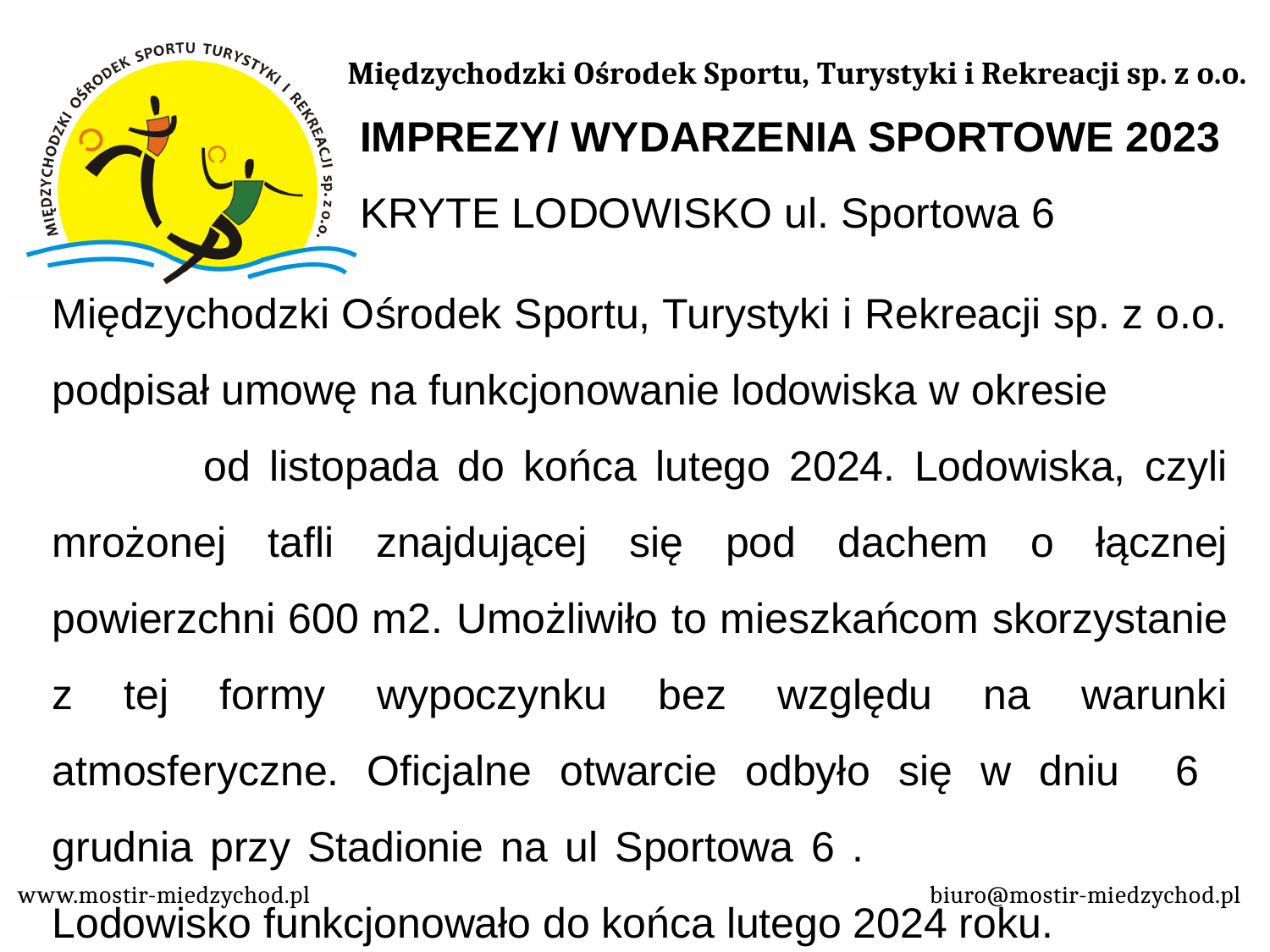

IMPREZY/ WYDARZENIA SPORTOWE 2023
KRYTE LODOWISKO ul. Sportowa 6

Międzychodzki Ośrodek Sportu, Turystyki i Rekreacji sp. z o.o. podpisał umowę na funkcjonowanie lodowiska w okresie                   od listopada do końca lutego 2024. Lodowiska, czyli mrożonej tafli znajdującej się pod dachem o łącznej powierzchni 600 m2. Umożliwiło to mieszkańcom skorzystanie z tej formy wypoczynku bez względu na warunki atmosferyczne. Oficjalne otwarcie odbyło się w dniu  6  grudnia przy Stadionie na ul Sportowa 6 .                      Lodowisko funkcjonowało do końca lutego 2024 roku.